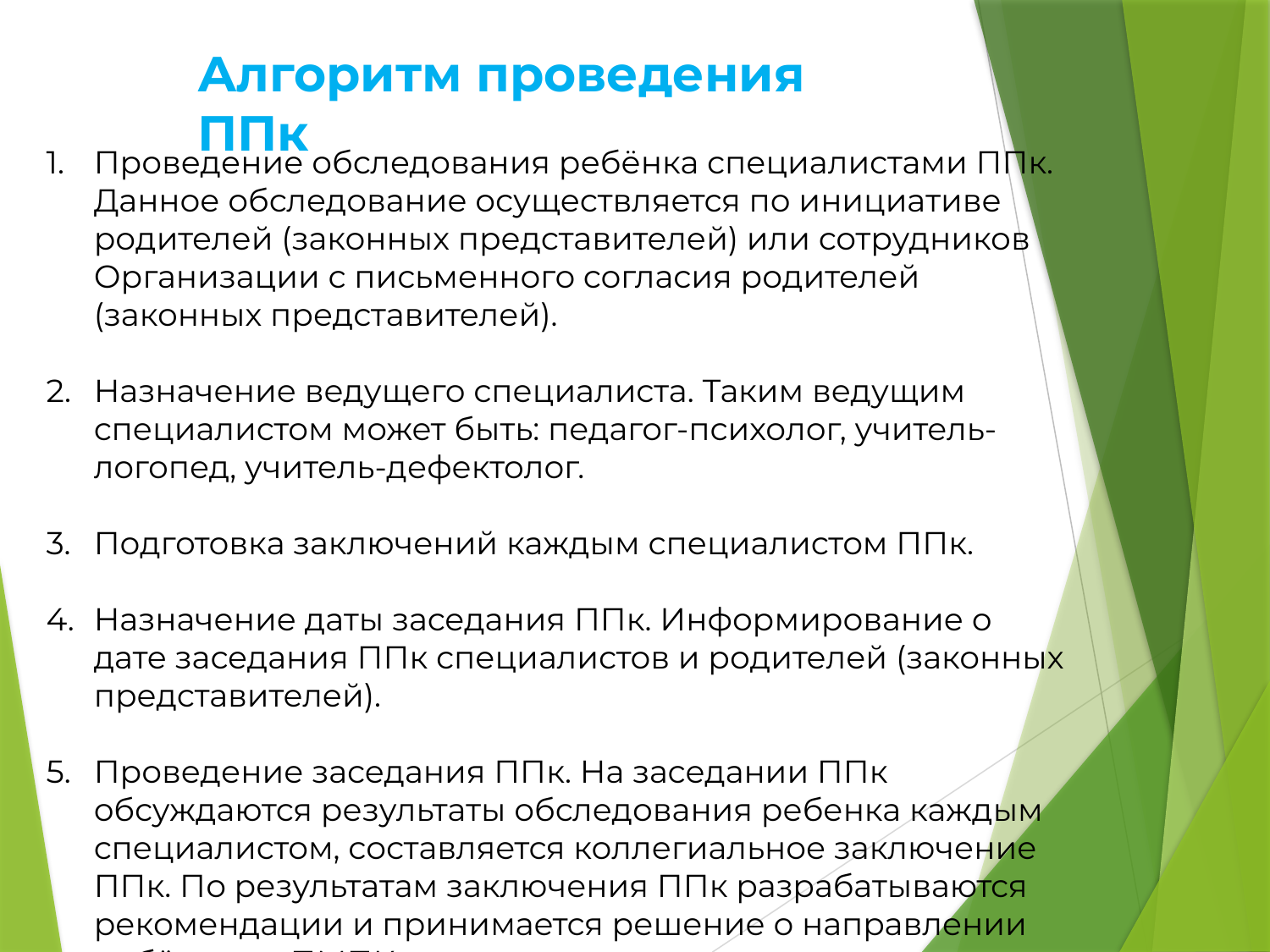

Алгоритм проведения ППк
Проведение обследования ребёнка специалистами ППк. Данное обследование осуществляется по инициативе родителей (законных представителей) или сотрудников Организации с письменного согласия родителей (законных представителей).

Назначение ведущего специалиста. Таким ведущим специалистом может быть: педагог-психолог, учитель-логопед, учитель-дефектолог.

Подготовка заключений каждым специалистом ППк.

Назначение даты заседания ППк. Информирование о дате заседания ППк специалистов и родителей (законных представителей).

Проведение заседания ППк. На заседании ППк обсуждаются результаты обследования ребенка каждым специалистом, составляется коллегиальное заключение ППк. По результатам заключения ППк разрабатываются рекомендации и принимается решение о направлении ребёнка на ПМПК.